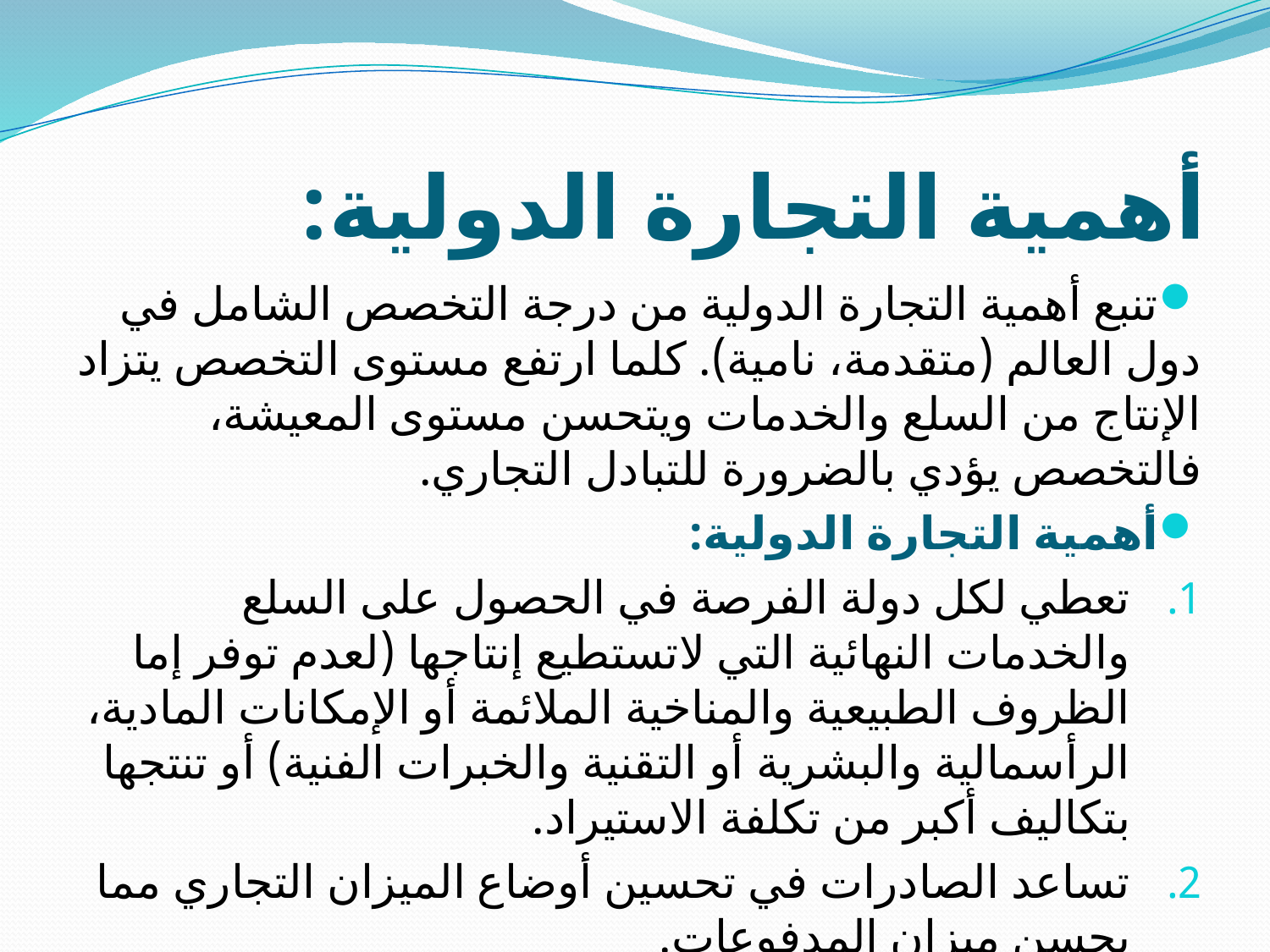

# أهمية التجارة الدولية:
تنبع أهمية التجارة الدولية من درجة التخصص الشامل في دول العالم (متقدمة، نامية). كلما ارتفع مستوى التخصص يتزاد الإنتاج من السلع والخدمات ويتحسن مستوى المعيشة، فالتخصص يؤدي بالضرورة للتبادل التجاري.
أهمية التجارة الدولية:
تعطي لكل دولة الفرصة في الحصول على السلع والخدمات النهائية التي لاتستطيع إنتاجها (لعدم توفر إما الظروف الطبيعية والمناخية الملائمة أو الإمكانات المادية، الرأسمالية والبشرية أو التقنية والخبرات الفنية) أو تنتجها بتكاليف أكبر من تكلفة الاستيراد.
تساعد الصادرات في تحسين أوضاع الميزان التجاري مما يحسن ميزان المدفوعات.